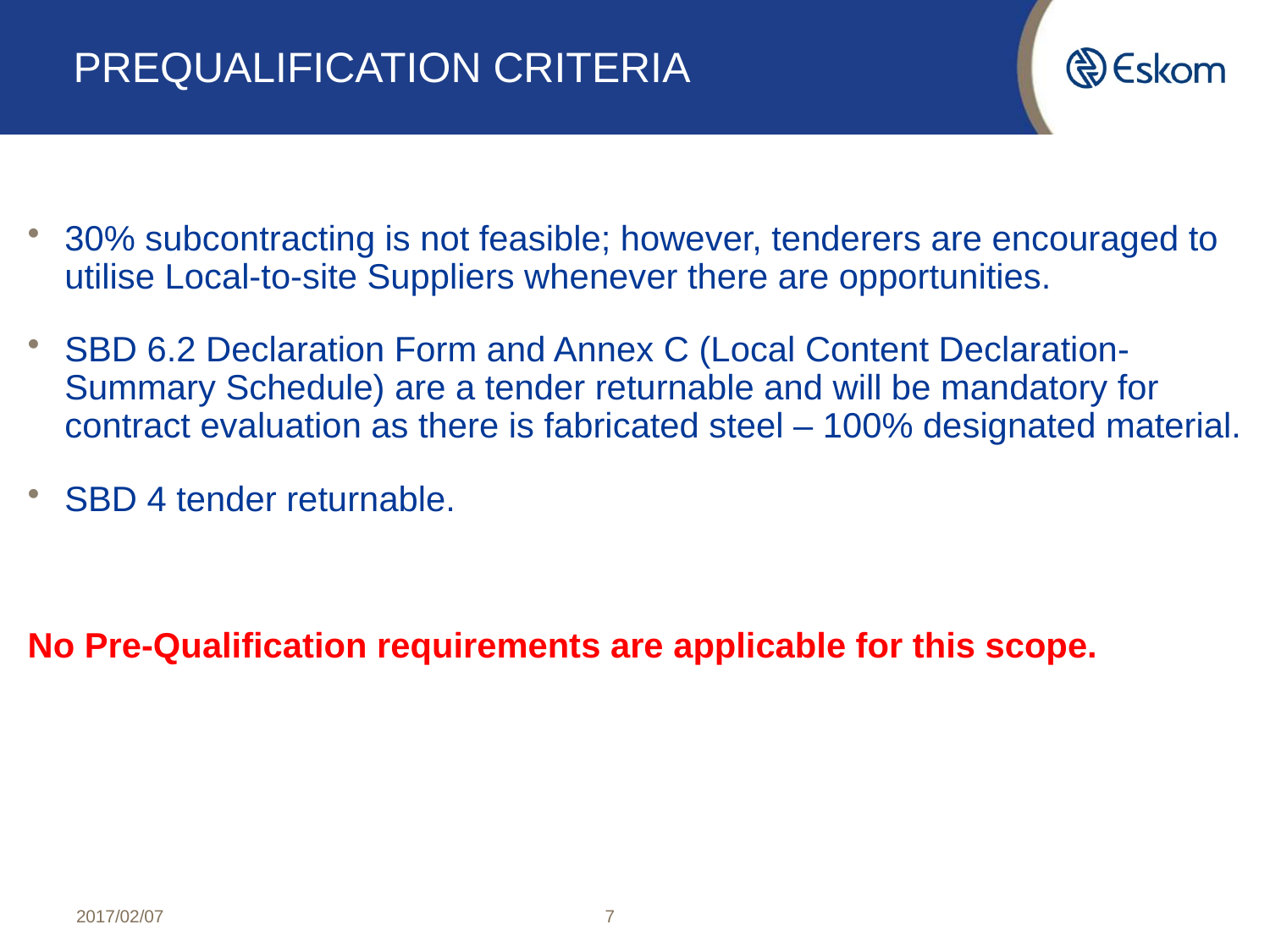

# PREQUALIFICATION CRITERIA

30% subcontracting is not feasible; however, tenderers are encouraged to utilise Local-to-site Suppliers whenever there are opportunities.
SBD 6.2 Declaration Form and Annex C (Local Content Declaration-Summary Schedule) are a tender returnable and will be mandatory for contract evaluation as there is fabricated steel – 100% designated material.
SBD 4 tender returnable.

No Pre-Qualification requirements are applicable for this scope.
2017/02/07
7